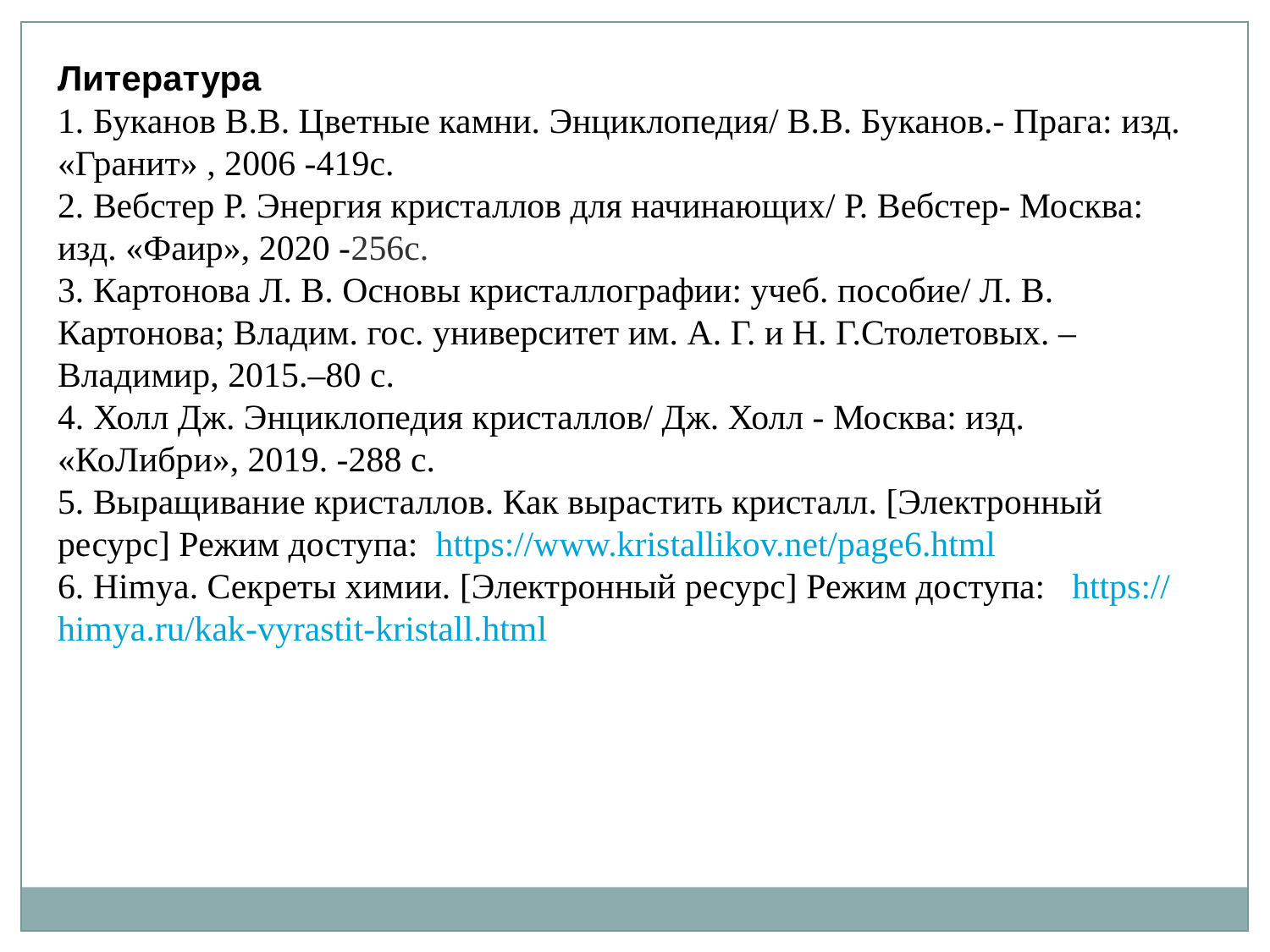

Литература
1. Буканов В.В. Цветные камни. Энциклопедия/ В.В. Буканов.- Прага: изд. «Гранит» , 2006 -419с.
2. Вебстер Р. Энергия кристаллов для начинающих/ Р. Вебстер- Москва: изд. «Фаир», 2020 -256с.
3. Картонова Л. В. Основы кристаллографии: учеб. пособие/ Л. В. Картонова; Владим. гос. университет им. А. Г. и Н. Г.Столетовых. –Владимир, 2015.–80 с.
4. Холл Дж. Энциклопедия кристаллов/ Дж. Холл - Москва: изд. «КоЛибри», 2019. -288 с.
5. Выращивание кристаллов. Как вырастить кристалл. [Электронный ресурс] Режим доступа:  https://www.kristallikov.net/page6.html
6. Himya. Секреты химии. [Электронный ресурс] Режим доступа:   https://himya.ru/kak-vyrastit-kristall.html